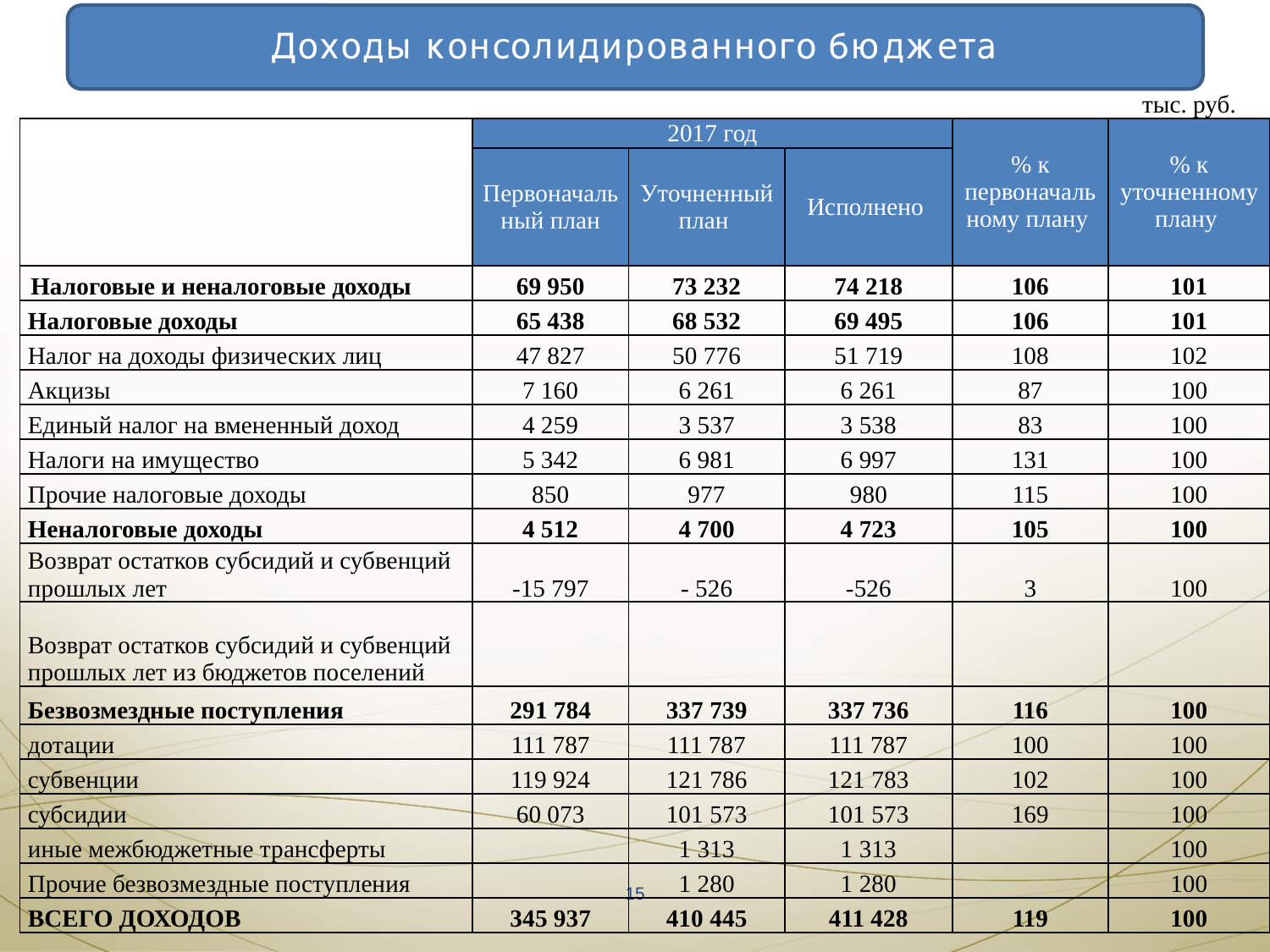

Доходы консолидированного бюджета
|  |  |  |  |  | тыс. руб. |
| --- | --- | --- | --- | --- | --- |
|  | 2017 год |  |  | % к первоначальному плану | % к уточненному плану |
|  | Первоначальный план | Уточненный план | Исполнено |  |  |
| Налоговые и неналоговые доходы | 69 950 | 73 232 | 74 218 | 106 | 101 |
| Налоговые доходы | 65 438 | 68 532 | 69 495 | 106 | 101 |
| Налог на доходы физических лиц | 47 827 | 50 776 | 51 719 | 108 | 102 |
| Акцизы | 7 160 | 6 261 | 6 261 | 87 | 100 |
| Единый налог на вмененный доход | 4 259 | 3 537 | 3 538 | 83 | 100 |
| Налоги на имущество | 5 342 | 6 981 | 6 997 | 131 | 100 |
| Прочие налоговые доходы | 850 | 977 | 980 | 115 | 100 |
| Неналоговые доходы | 4 512 | 4 700 | 4 723 | 105 | 100 |
| Возврат остатков субсидий и субвенций прошлых лет | -15 797 | - 526 | -526 | 3 | 100 |
| Возврат остатков субсидий и субвенций прошлых лет из бюджетов поселений |  |  |  |  |  |
| Безвозмездные поступления | 291 784 | 337 739 | 337 736 | 116 | 100 |
| дотации | 111 787 | 111 787 | 111 787 | 100 | 100 |
| субвенции | 119 924 | 121 786 | 121 783 | 102 | 100 |
| субсидии | 60 073 | 101 573 | 101 573 | 169 | 100 |
| иные межбюджетные трансферты |  | 1 313 | 1 313 |  | 100 |
| Прочие безвозмездные поступления |  | 1 280 | 1 280 |  | 100 |
| ВСЕГО ДОХОДОВ | 345 937 | 410 445 | 411 428 | 119 | 100 |
15